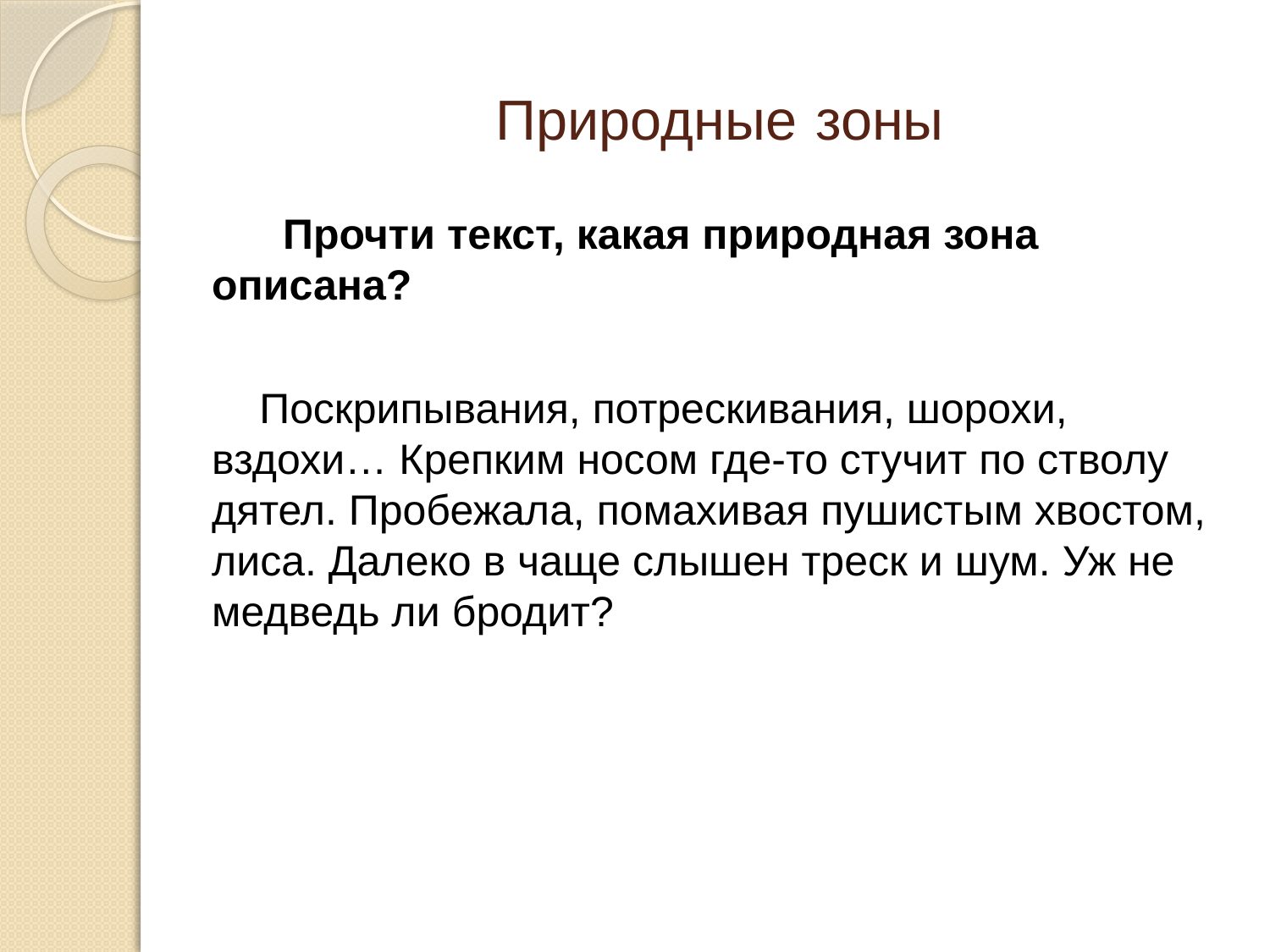

# Природные зоны
      Прочти текст, какая природная зона описана?

    Поскрипывания, потрескивания, шорохи, вздохи… Крепким носом где-то стучит по стволу дятел. Пробежала, помахивая пушистым хвостом, лиса. Далеко в чаще слышен треск и шум. Уж не медведь ли бродит?